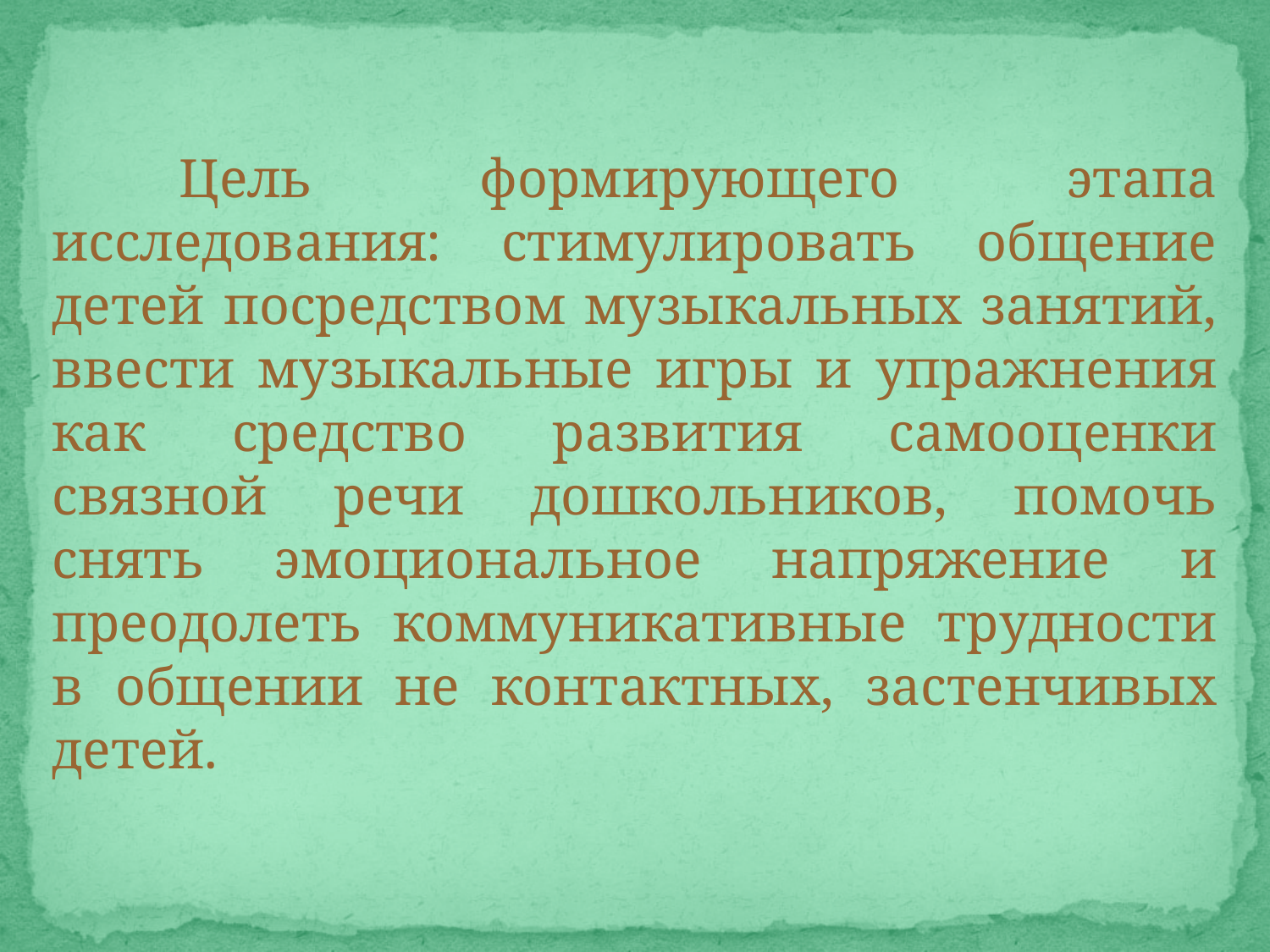

Цель формирующего этапа исследования: стимулировать общение детей посредством музыкальных занятий, ввести музыкальные игры и упражнения как средство развития самооценки связной речи дошкольников, помочь снять эмоциональное напряжение и преодолеть коммуникативные трудности в общении не контактных, застенчивых детей.